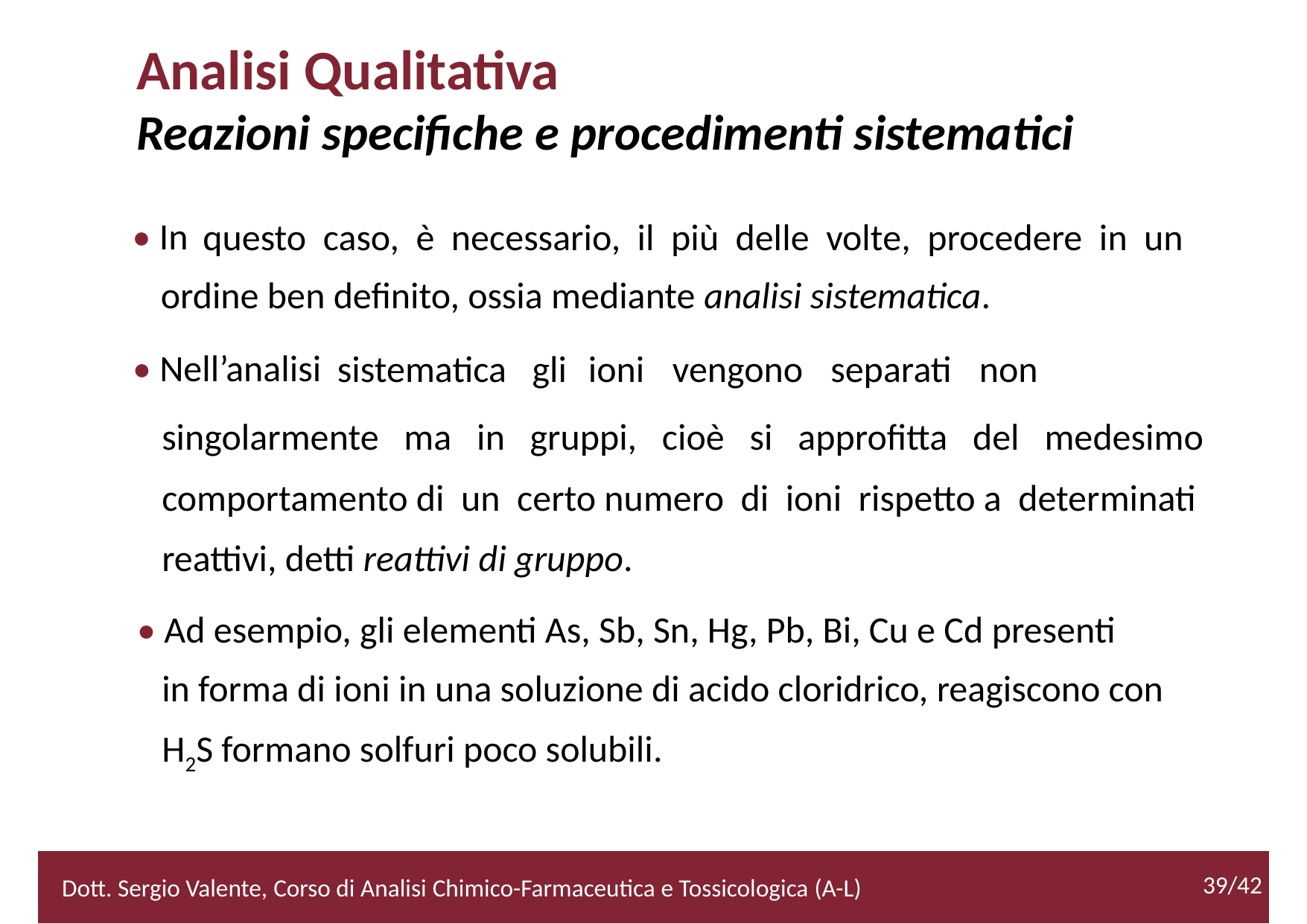

Analisi Qualitativa
Reazioni specifiche e procedimenti sistematici
• In
questo  caso,  è  necessario,  il  più  delle  volte,  procedere  in  un
ordine ben definito, ossia mediante analisi sistematica.
• Nell’analisi
sistematica
gli
ioni
vengono
separati
non
		singolarmente   ma   in   gruppi,   cioè   si   approfitta   del   medesimo

		comportamento di  un  certo numero  di  ioni  rispetto a  determinati

		reattivi, detti reattivi di gruppo.

• Ad esempio, gli elementi As, Sb, Sn, Hg, Pb, Bi, Cu e Cd presenti

		in forma di ioni in una soluzione di acido cloridrico, reagiscono con

		H2S formano solfuri poco solubili.

			39/42
2/52

39/42
Dott. Sergio Valente, Corso di Analisi Chimico-Farmaceutica e Tossicologica (A-L)